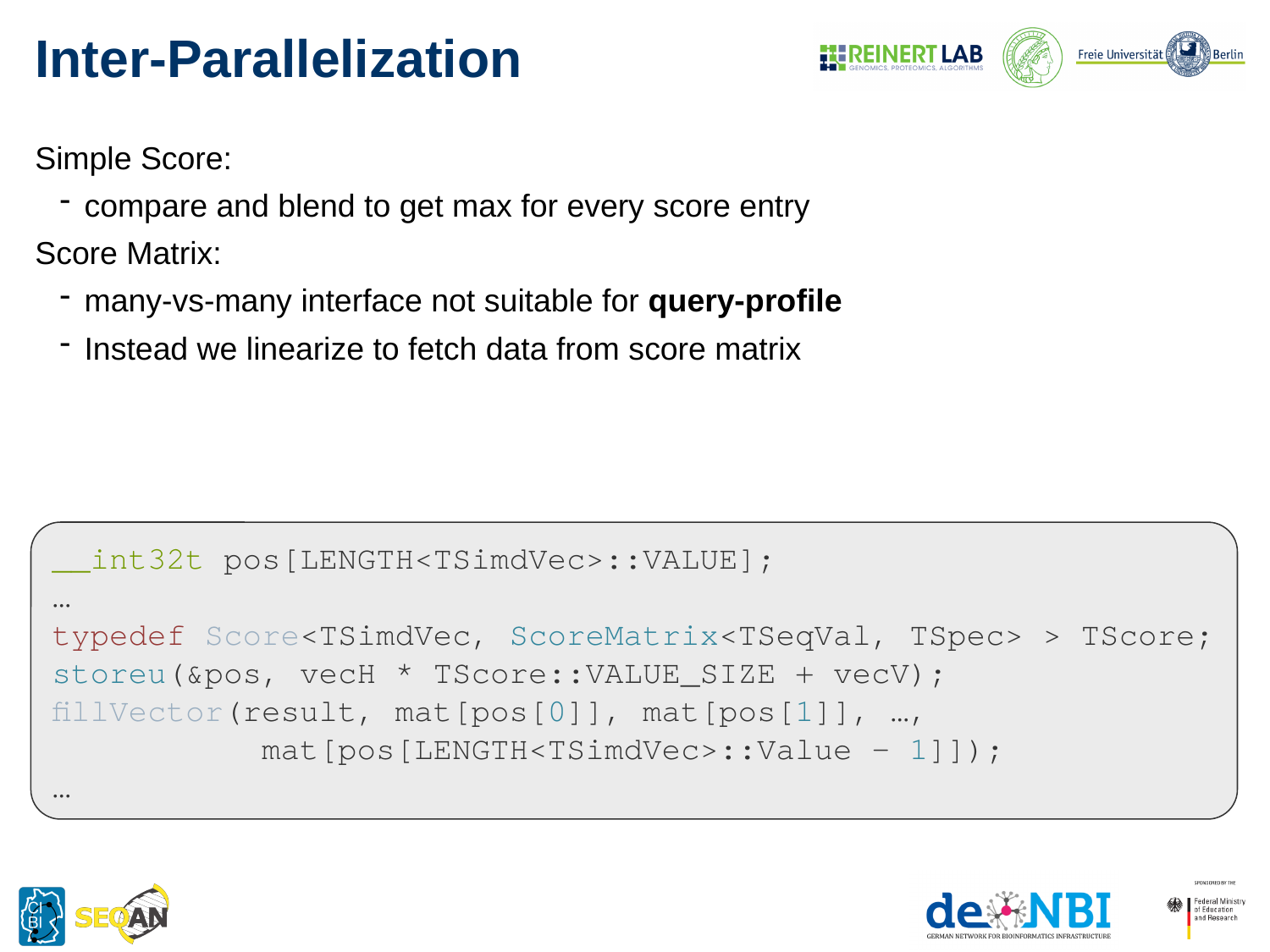

# Inter-Parallelization
Simple Score:
compare and blend to get max for every score entry
Score Matrix:
many-vs-many interface not suitable for query-profile
Instead we linearize to fetch data from score matrix
__int32t pos[LENGTH<TSimdVec>::VALUE];
…
typedef Score<TSimdVec, ScoreMatrix<TSeqVal, TSpec> > TScore;
storeu(&pos, vecH * TScore::VALUE_SIZE + vecV);
fillVector(result, mat[pos[0]], mat[pos[1]], …,
           mat[pos[LENGTH<TSimdVec>::Value - 1]]);
…